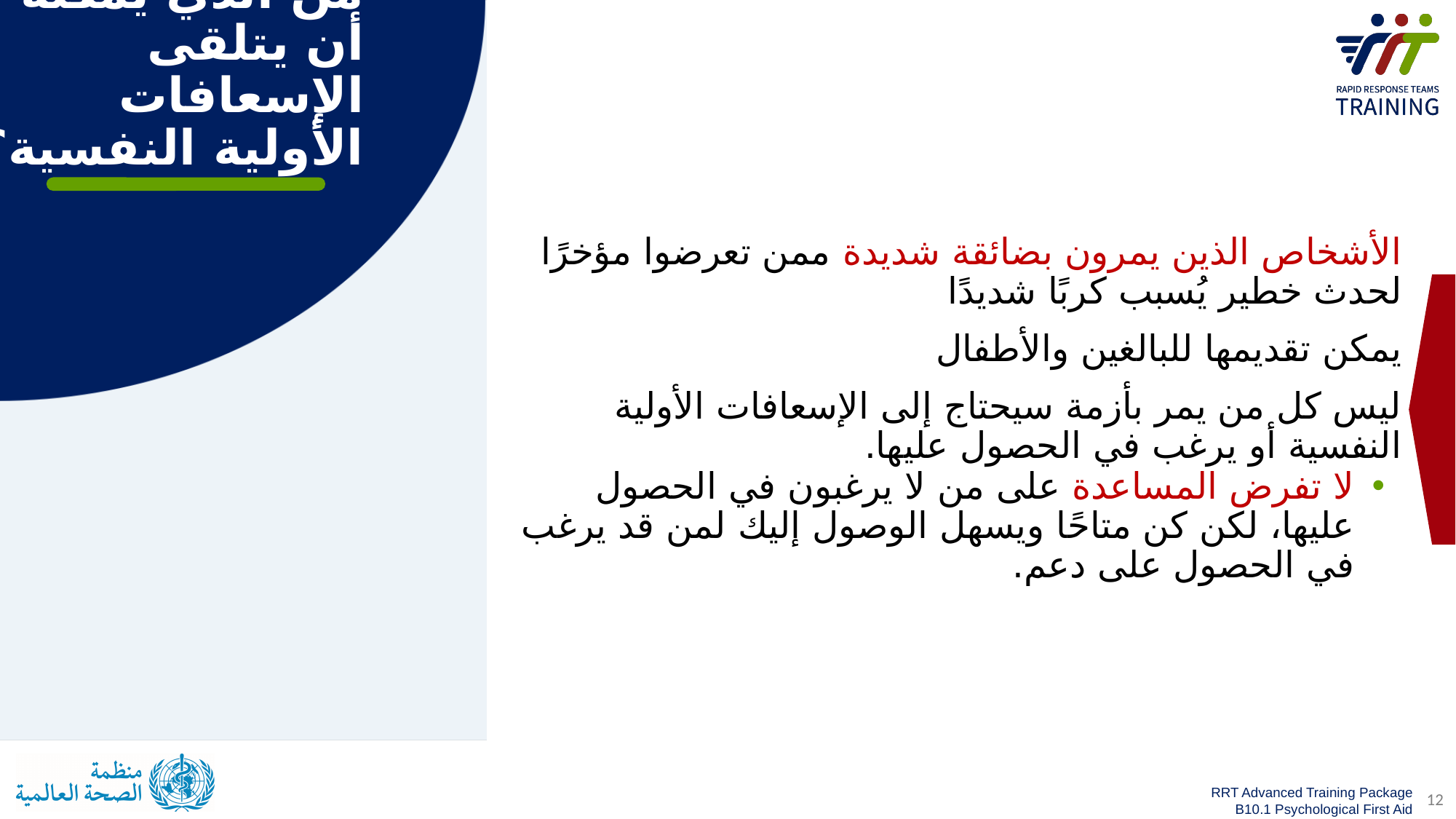

من الذي يمكنه أن يتلقى الإسعافات الأولية النفسية؟
الأشخاص الذين يمرون بضائقة شديدة ممن تعرضوا مؤخرًا لحدث خطير يُسبب كربًا شديدًا
يمكن تقديمها للبالغين والأطفال
ليس كل من يمر بأزمة سيحتاج إلى الإسعافات الأولية النفسية أو يرغب في الحصول عليها.
لا تفرض المساعدة على من لا يرغبون في الحصول عليها، لكن كن متاحًا ويسهل الوصول إليك لمن قد يرغب في الحصول على دعم.